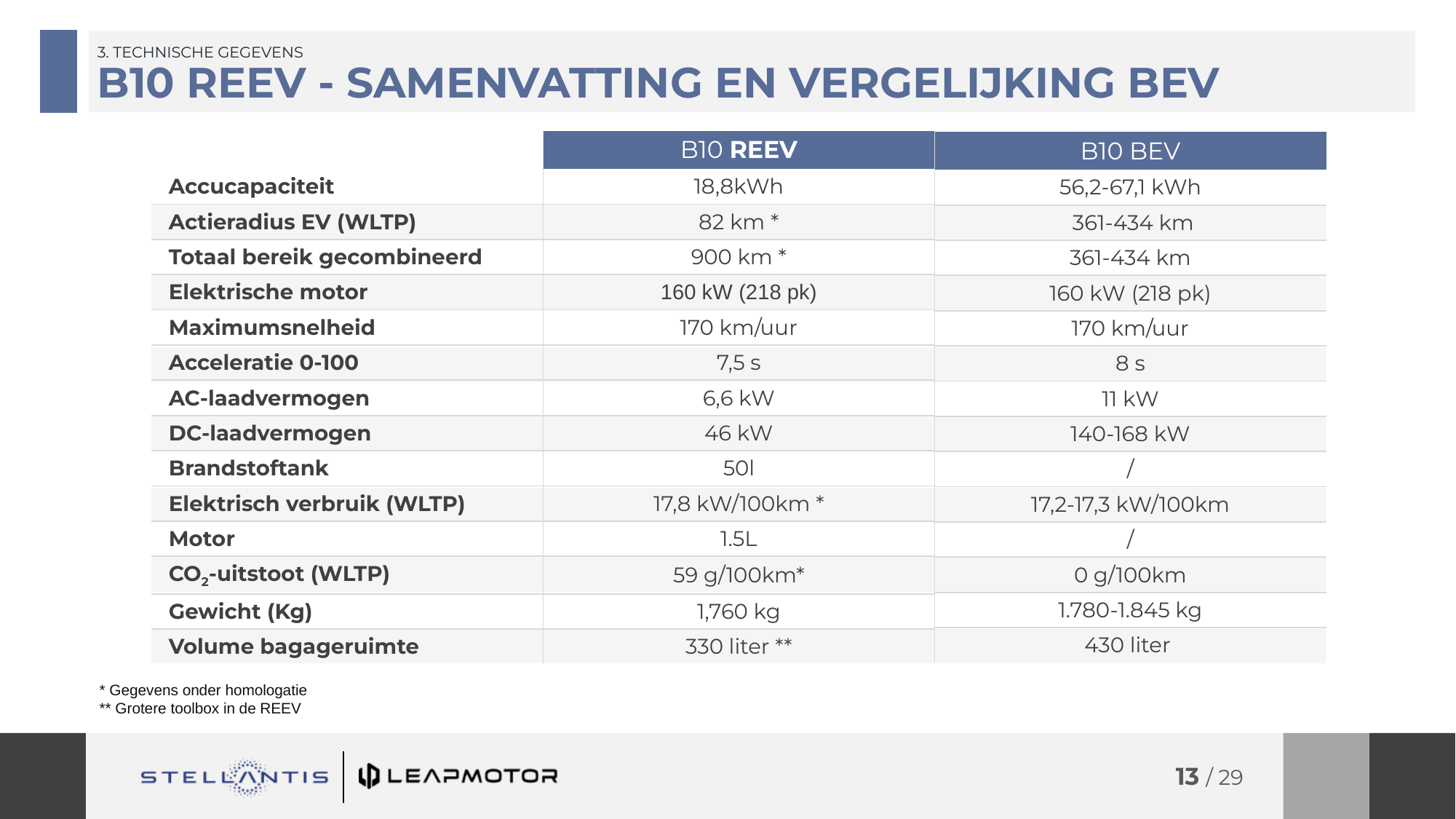

# 3. Technische gegevens B10 REEV - Samenvatting en vergelijking BEV
|  | B10 REEV |
| --- | --- |
| Accucapaciteit | 18,8kWh |
| Actieradius EV (WLTP) | 82 km \* |
| Totaal bereik gecombineerd | 900 km \* |
| Elektrische motor | 160 kW (218 pk) |
| Maximumsnelheid | 170 km/uur |
| Acceleratie 0-100 | 7,5 s |
| AC-laadvermogen | 6,6 kW |
| DC-laadvermogen | 46 kW |
| Brandstoftank | 50l |
| Elektrisch verbruik (WLTP) | 17,8 kW/100km \* |
| Motor | 1.5L |
| CO2-uitstoot (WLTP) | 59 g/100km\* |
| Gewicht (Kg) | 1,760 kg |
| Volume bagageruimte | 330 liter \*\* |
| B10 BEV |
| --- |
| 56,2-67,1 kWh |
| 361-434 km |
| 361-434 km |
| 160 kW (218 pk) |
| 170 km/uur |
| 8 s |
| 11 kW |
| 140-168 kW |
| / |
| 17,2-17,3 kW/100km |
| / |
| 0 g/100km |
| 1.780-1.845 kg |
| 430 liter |

* Gegevens onder homologatie
** Grotere toolbox in de REEV